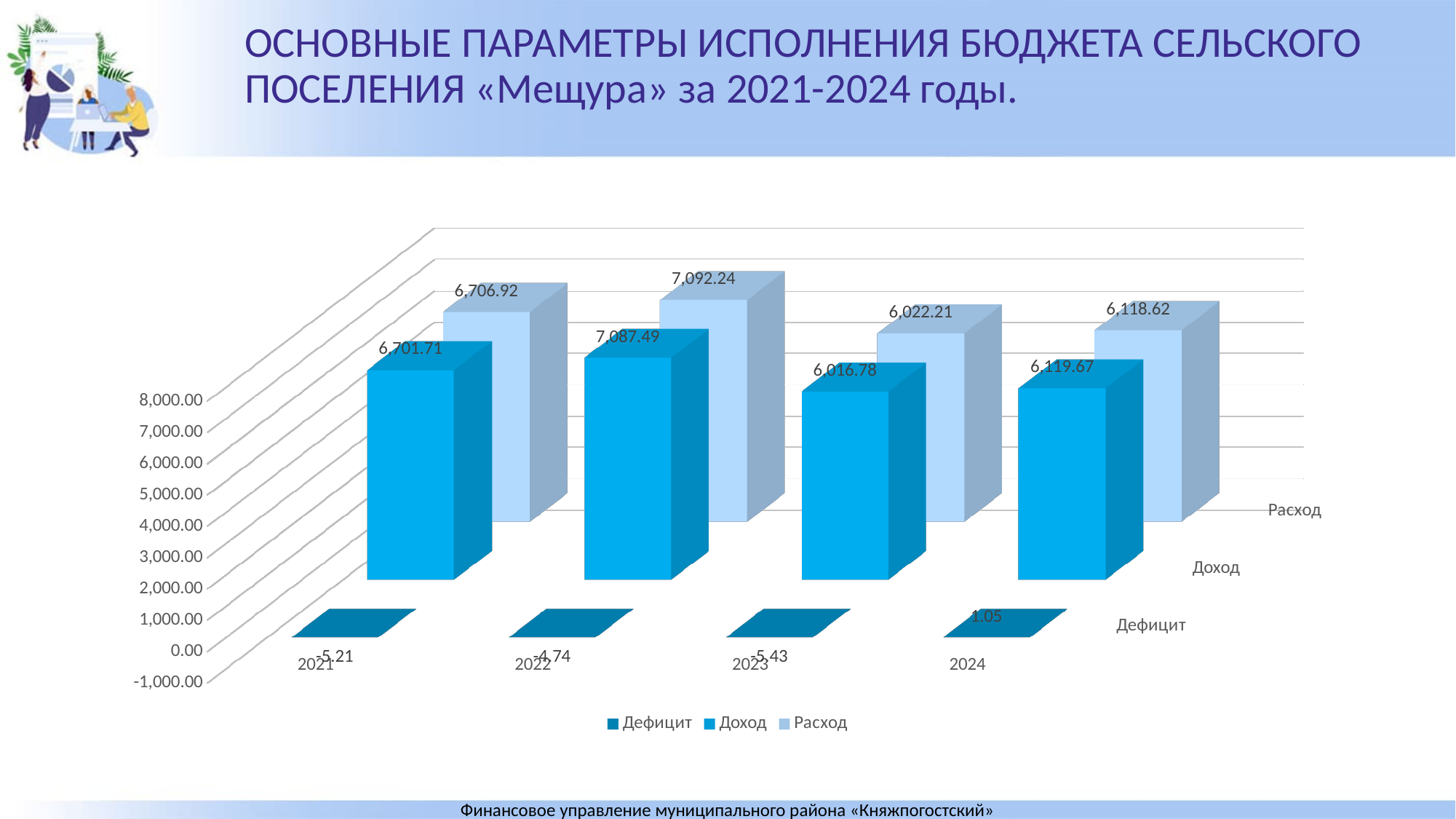

# ОСНОВНЫЕ ПАРАМЕТРЫ ИСПОЛНЕНИЯ БЮДЖЕТА СЕЛЬСКОГО ПОСЕЛЕНИЯ «Мещура» за 2021-2024 годы.

[unsupported chart]

Финансовое управление муниципального района «Княжпогостский»